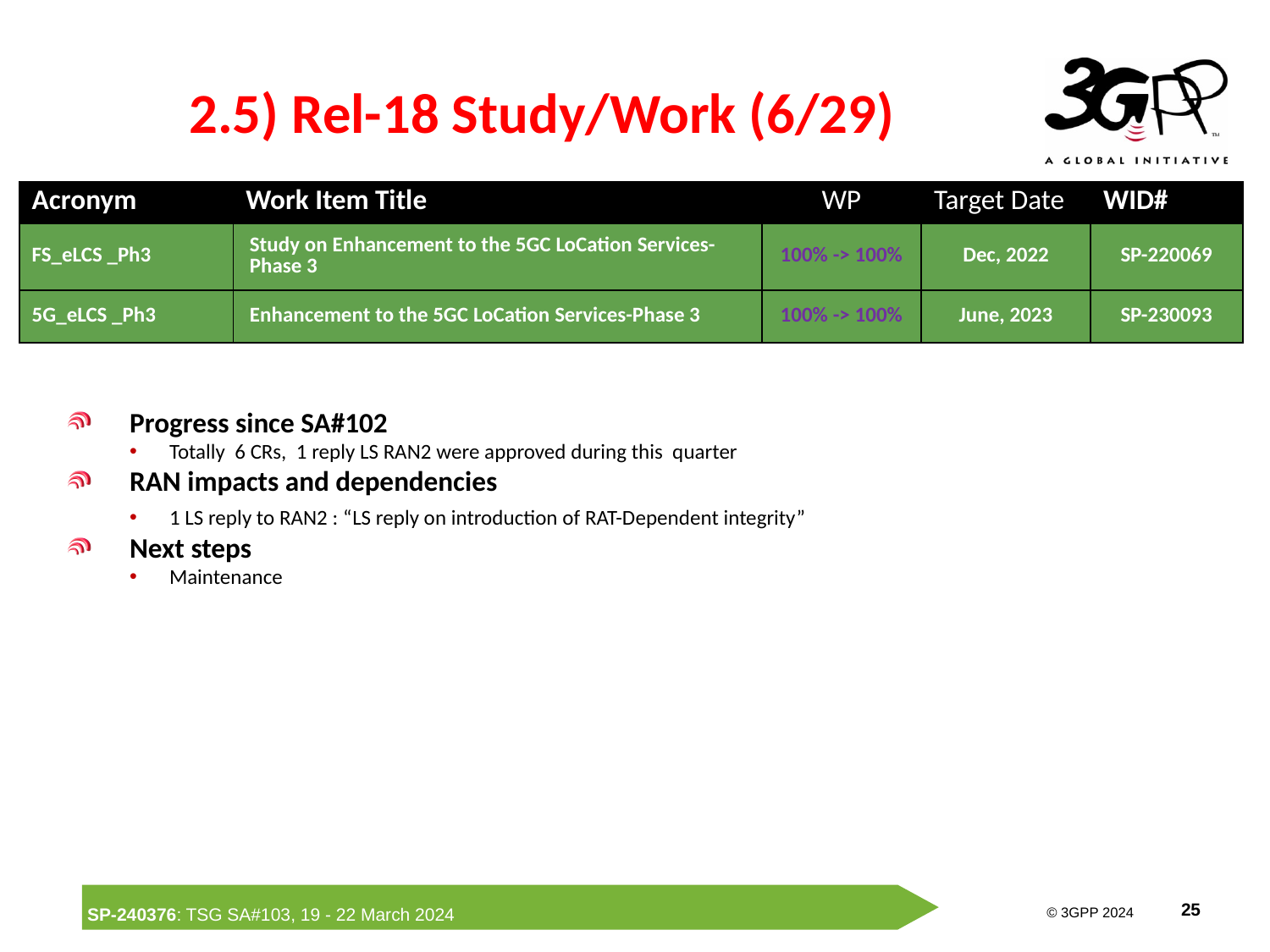

# 2.5) Rel-18 Study/Work (6/29)
| Acronym | Work Item Title | WP | Target Date | WID# |
| --- | --- | --- | --- | --- |
| FS\_eLCS \_Ph3 | Study on Enhancement to the 5GC LoCation Services-Phase 3 | 100% -> 100% | Dec, 2022 | SP-220069 |
| 5G\_eLCS \_Ph3 | Enhancement to the 5GC LoCation Services-Phase 3 | 100% -> 100% | June, 2023 | SP-230093 |
Progress since SA#102
Totally  6 CRs,  1 reply LS RAN2 were approved during this  quarter
RAN impacts and dependencies
1 LS reply to RAN2 : “LS reply on introduction of RAT-Dependent integrity”
Next steps
Maintenance